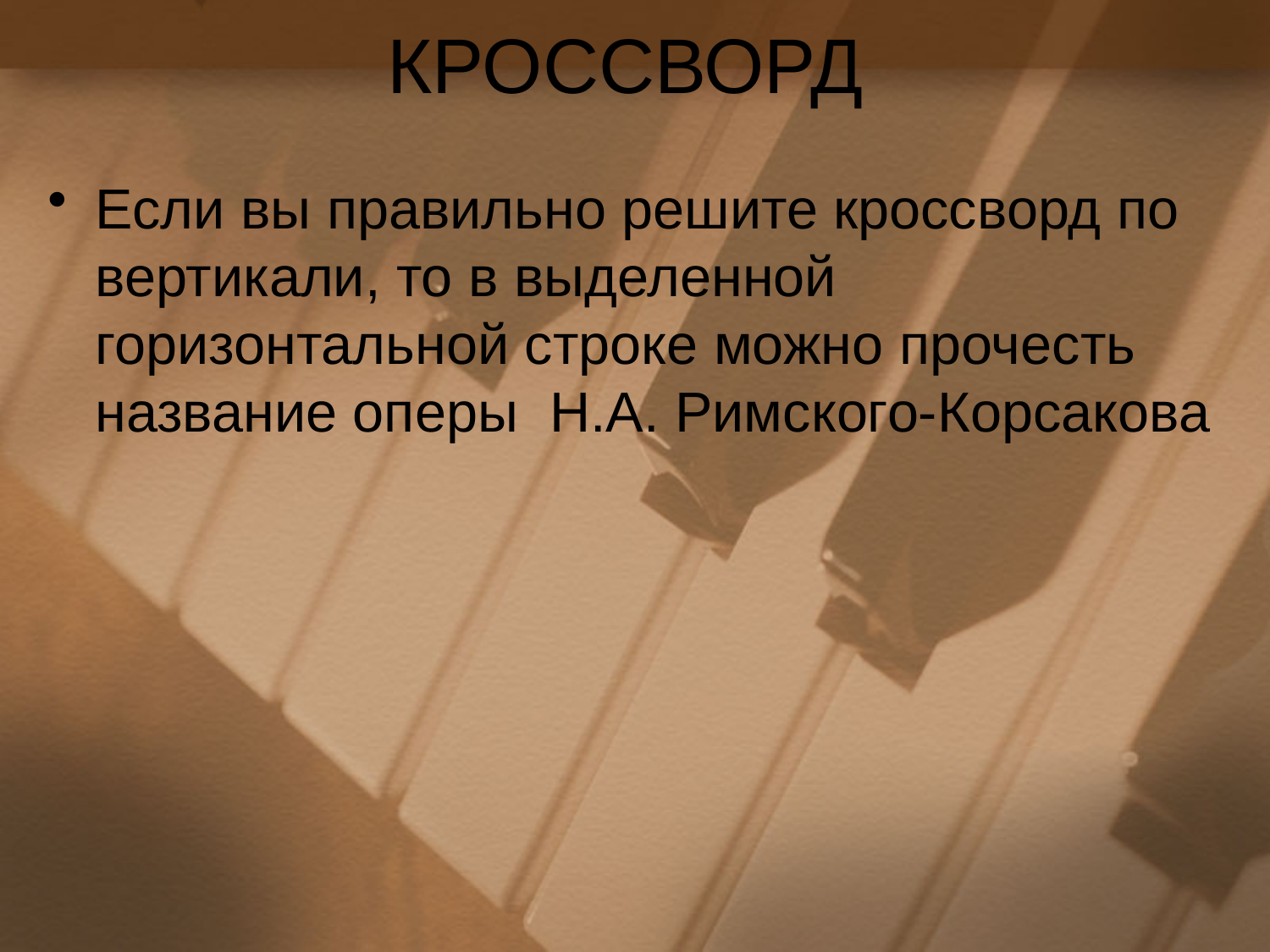

# КРОССВОРД
Если вы правильно решите кроссворд по вертикали, то в выделенной горизонтальной строке можно прочесть название оперы  Н.А. Римского-Корсакова